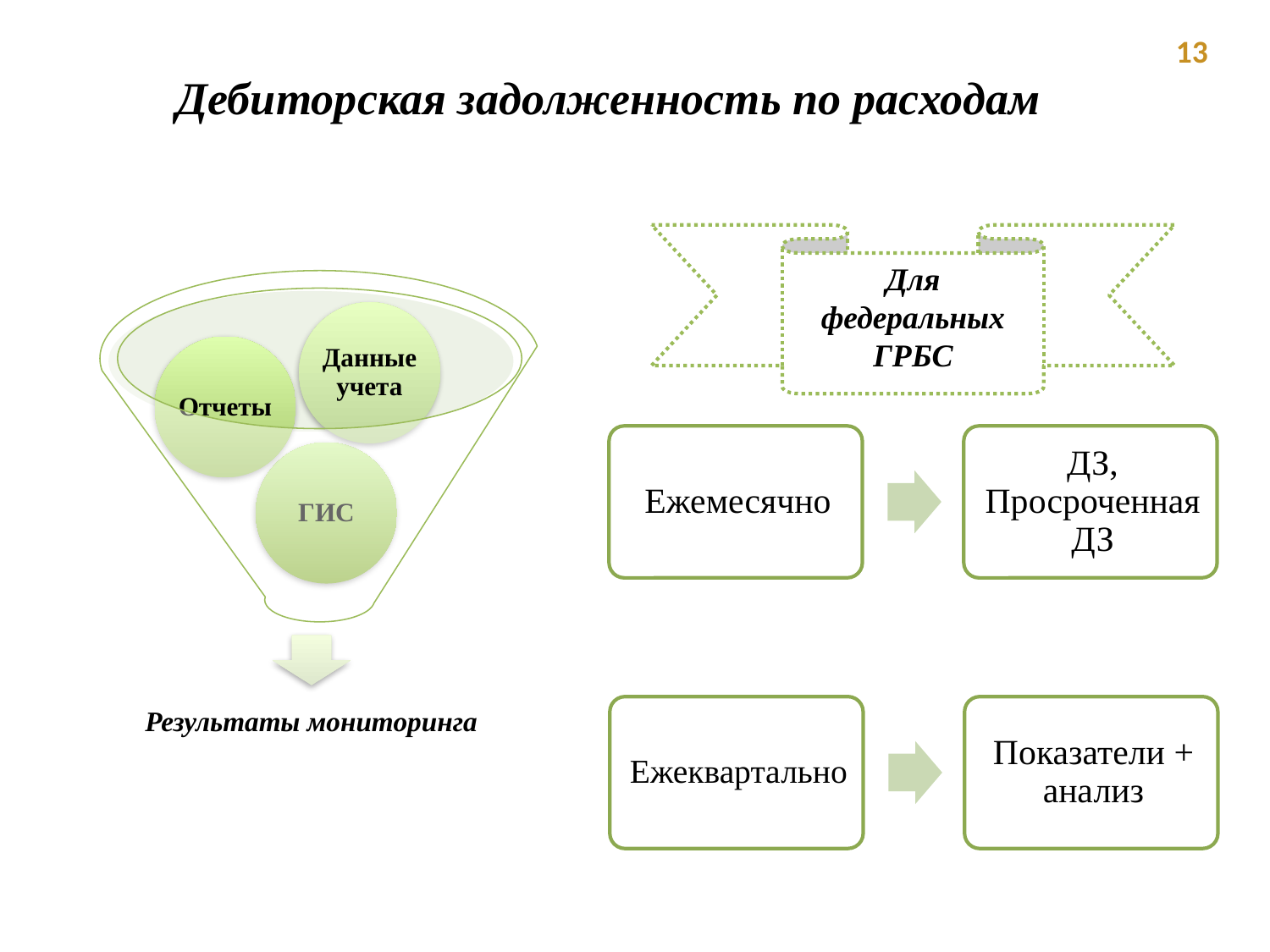

13
Дебиторская задолженность по расходам
Для федеральных ГРБС
Результаты мониторинга
ГИС
Отчеты
Данные учета
Ежемесячно

ДЗ, Просроченная ДЗ
Ежеквартально

Показатели + анализ